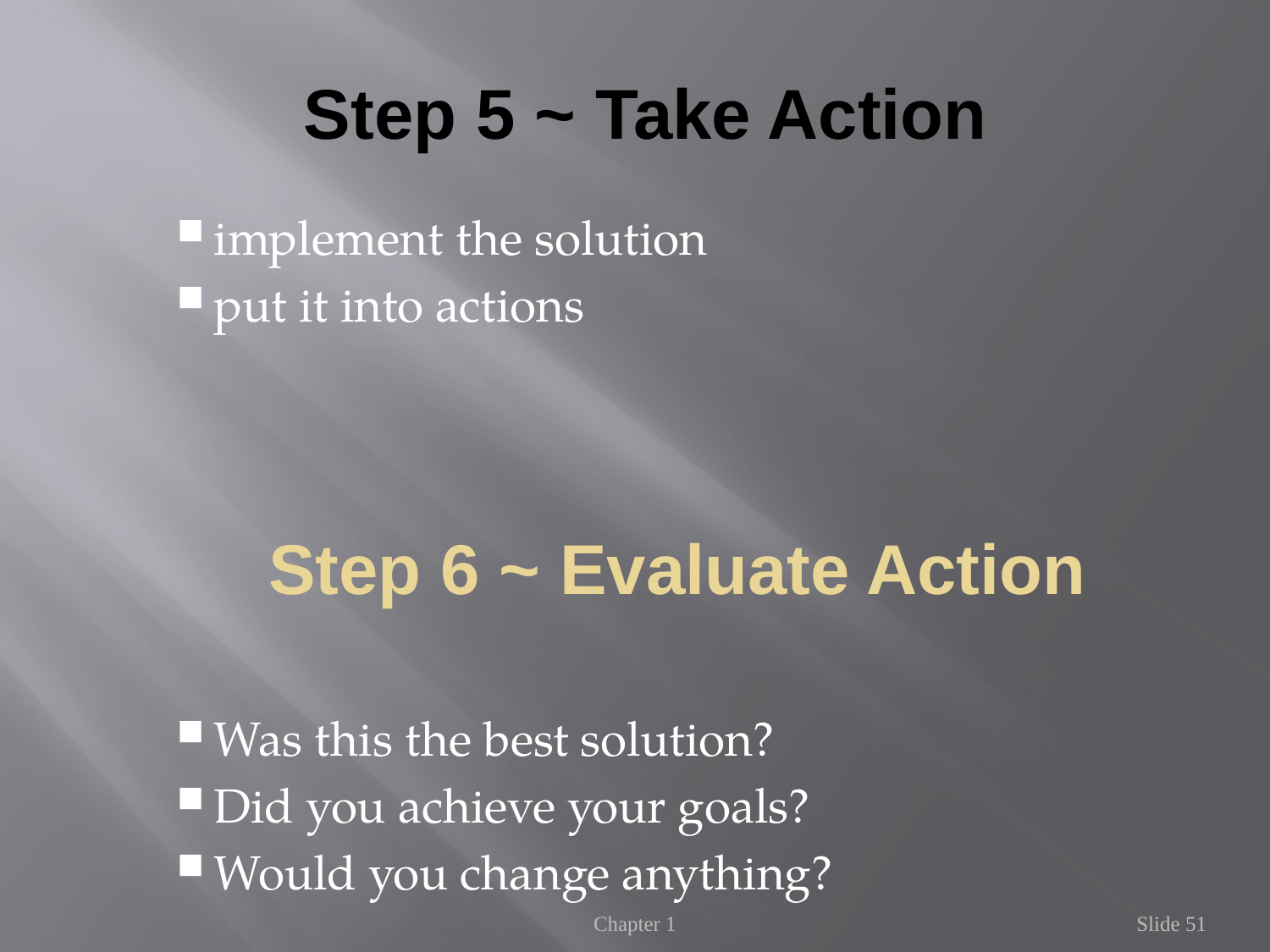

# Step 5 ~ Take Action
implement the solution
put it into actions

Was this the best solution?
Did you achieve your goals?
Would you change anything?

Step 6 ~ Evaluate Action
Chapter 1
Slide 51